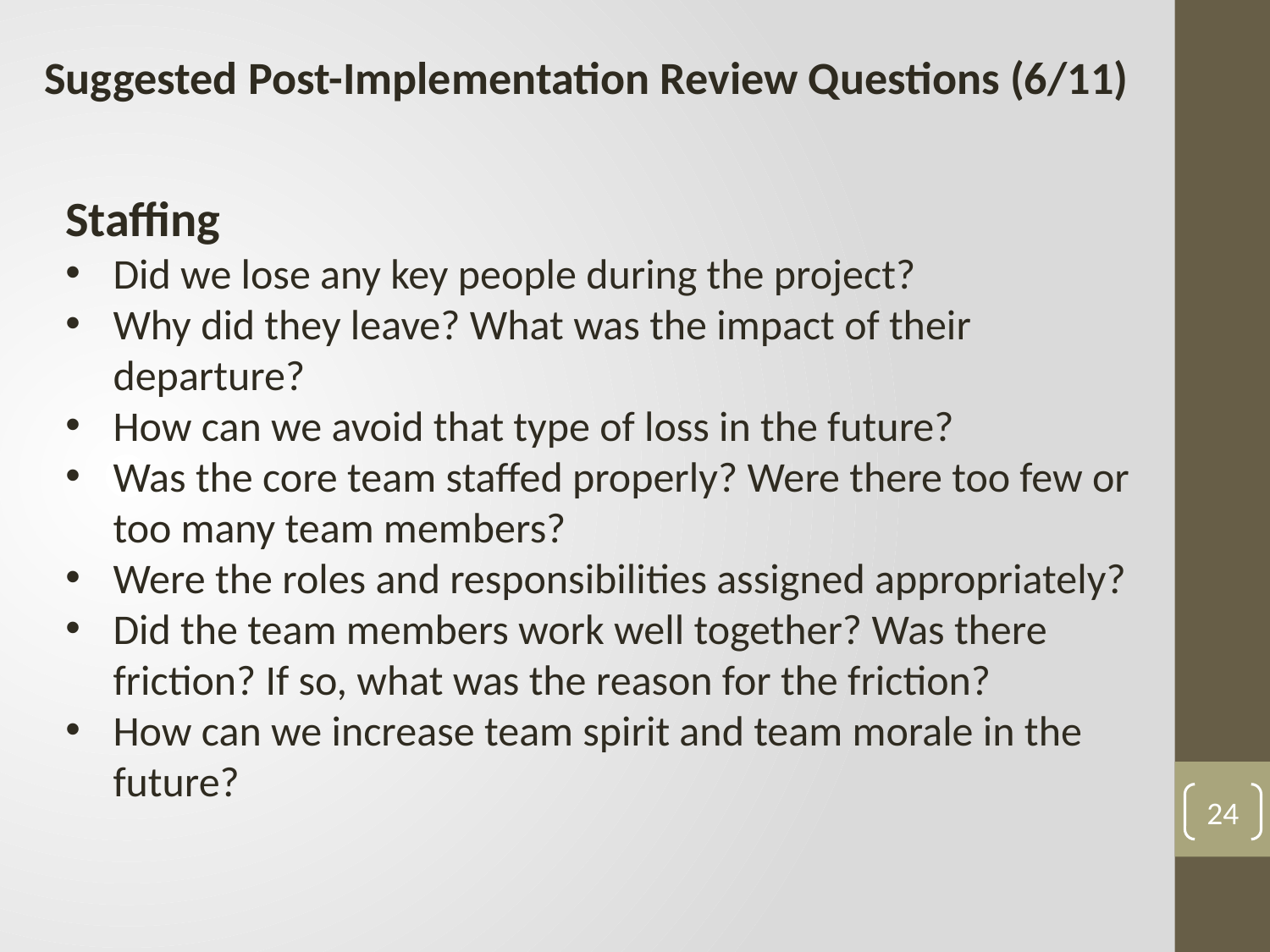

Suggested Post-Implementation Review Questions (6/11)
Staffing
Did we lose any key people during the project?
Why did they leave? What was the impact of their departure?
How can we avoid that type of loss in the future?
Was the core team staffed properly? Were there too few or too many team members?
Were the roles and responsibilities assigned appropriately?
Did the team members work well together? Was there friction? If so, what was the reason for the friction?
How can we increase team spirit and team morale in the future?
24